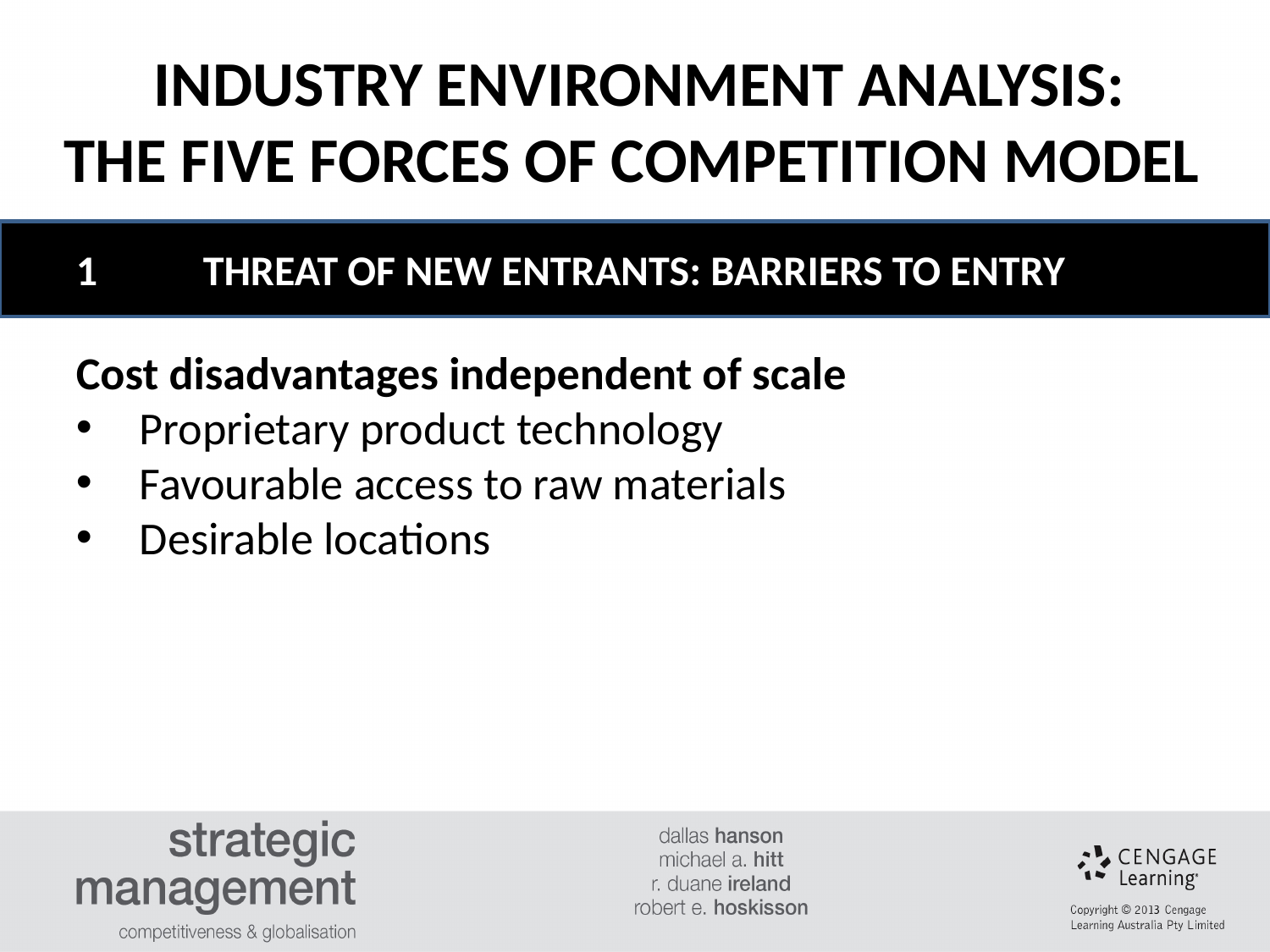

INDUSTRY ENVIRONMENT ANALYSIS:
THE FIVE FORCES OF COMPETITION MODEL
#

1	THREAT OF NEW ENTRANTS: BARRIERS TO ENTRY
Cost disadvantages independent of scale
Proprietary product technology
Favourable access to raw materials
Desirable locations